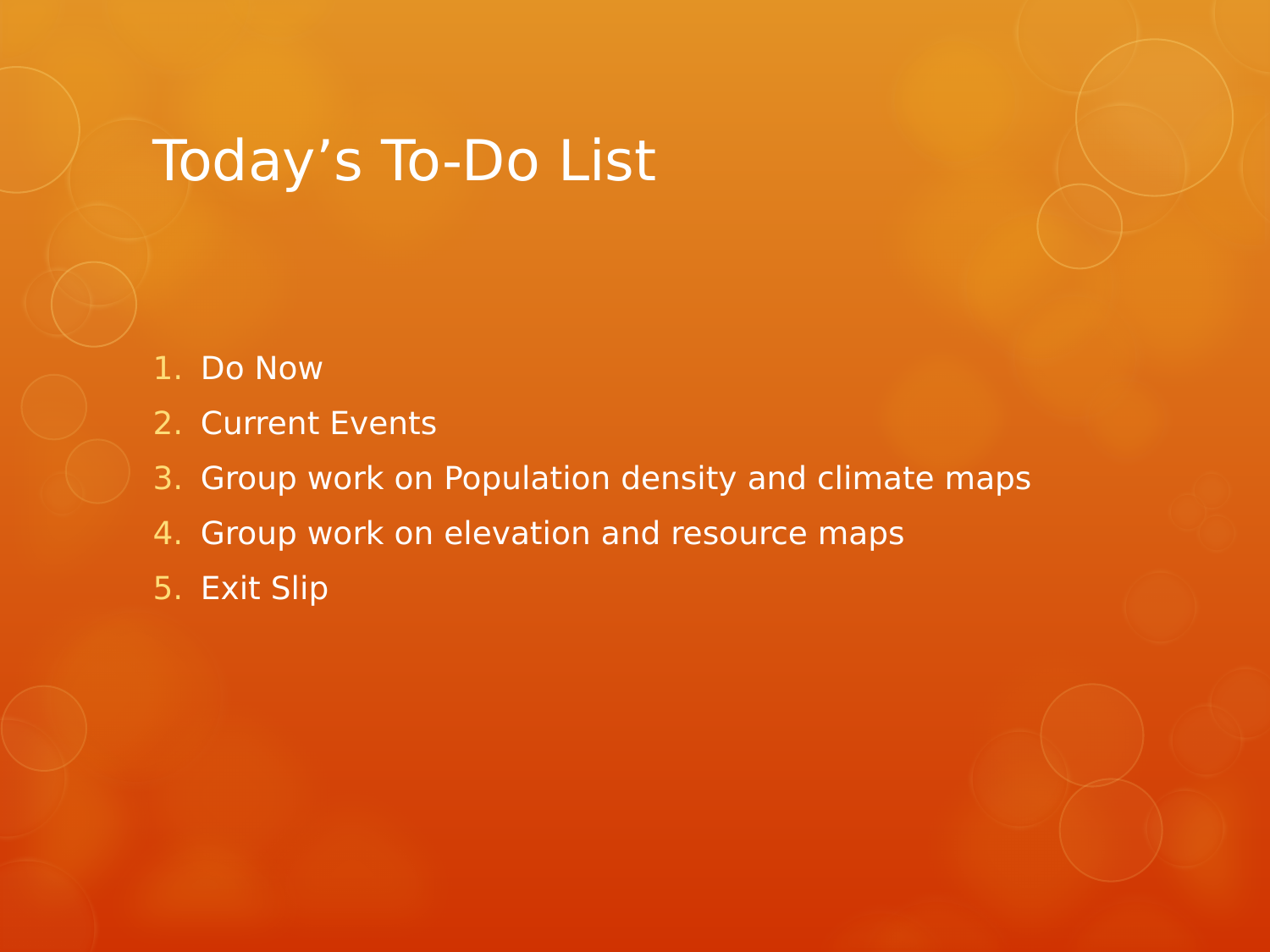

# Today’s To-Do List
Do Now
Current Events
Group work on Population density and climate maps
Group work on elevation and resource maps
Exit Slip